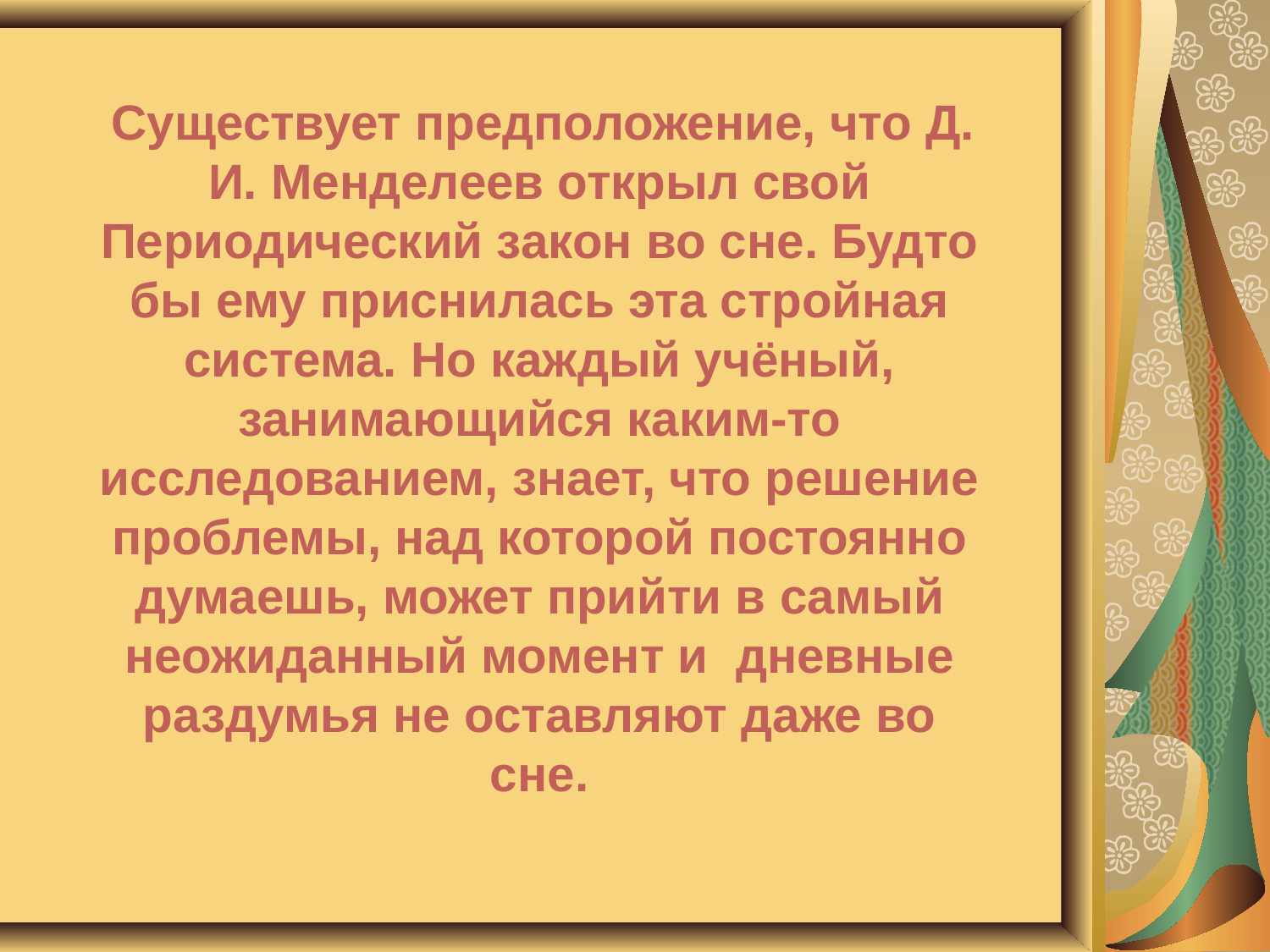

Существует предположение, что Д. И. Менделеев открыл свой Периодический закон во сне. Будто бы ему приснилась эта стройная система. Но каждый учёный, занимающийся каким-то исследованием, знает, что решение проблемы, над которой постоянно думаешь, может прийти в самый неожиданный момент и  дневные раздумья не оставляют даже во сне.